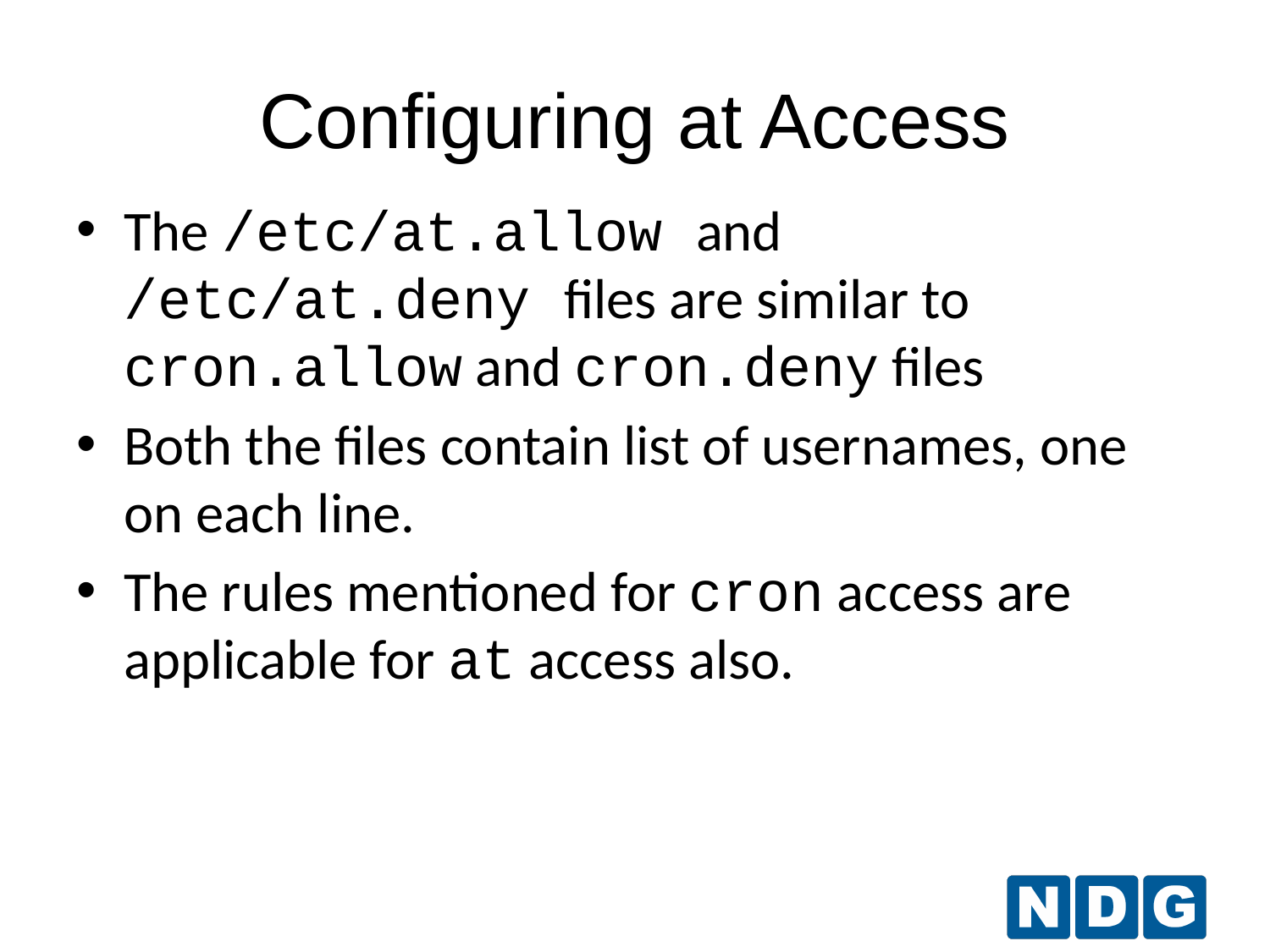

Configuring at Access
The /etc/at.allow and /etc/at.deny files are similar to cron.allow and cron.deny files
Both the files contain list of usernames, one on each line.
The rules mentioned for cron access are applicable for at access also.